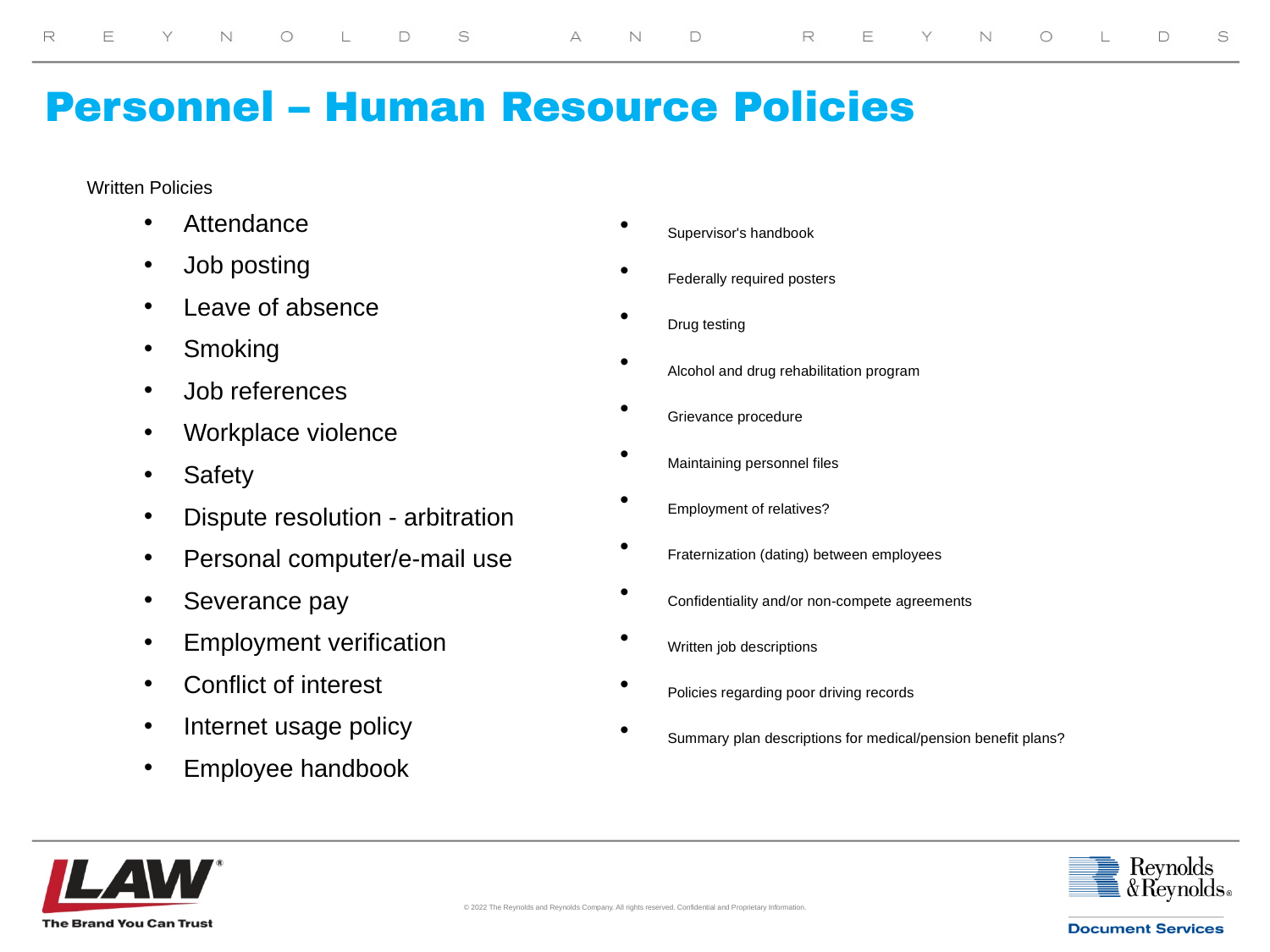

# Personnel – Human Resource Policies
Written Policies
Attendance
Job posting
Leave of absence
Smoking
Job references
Workplace violence
Safety
Dispute resolution - arbitration
Personal computer/e-mail use
Severance pay
Employment verification
Conflict of interest
Internet usage policy
Employee handbook

Supervisor's handbook
Federally required posters
Drug testing
Alcohol and drug rehabilitation program
Grievance procedure
Maintaining personnel files
Employment of relatives?
Fraternization (dating) between employees
Confidentiality and/or non-compete agreements
Written job descriptions
Policies regarding poor driving records
Summary plan descriptions for medical/pension benefit plans?